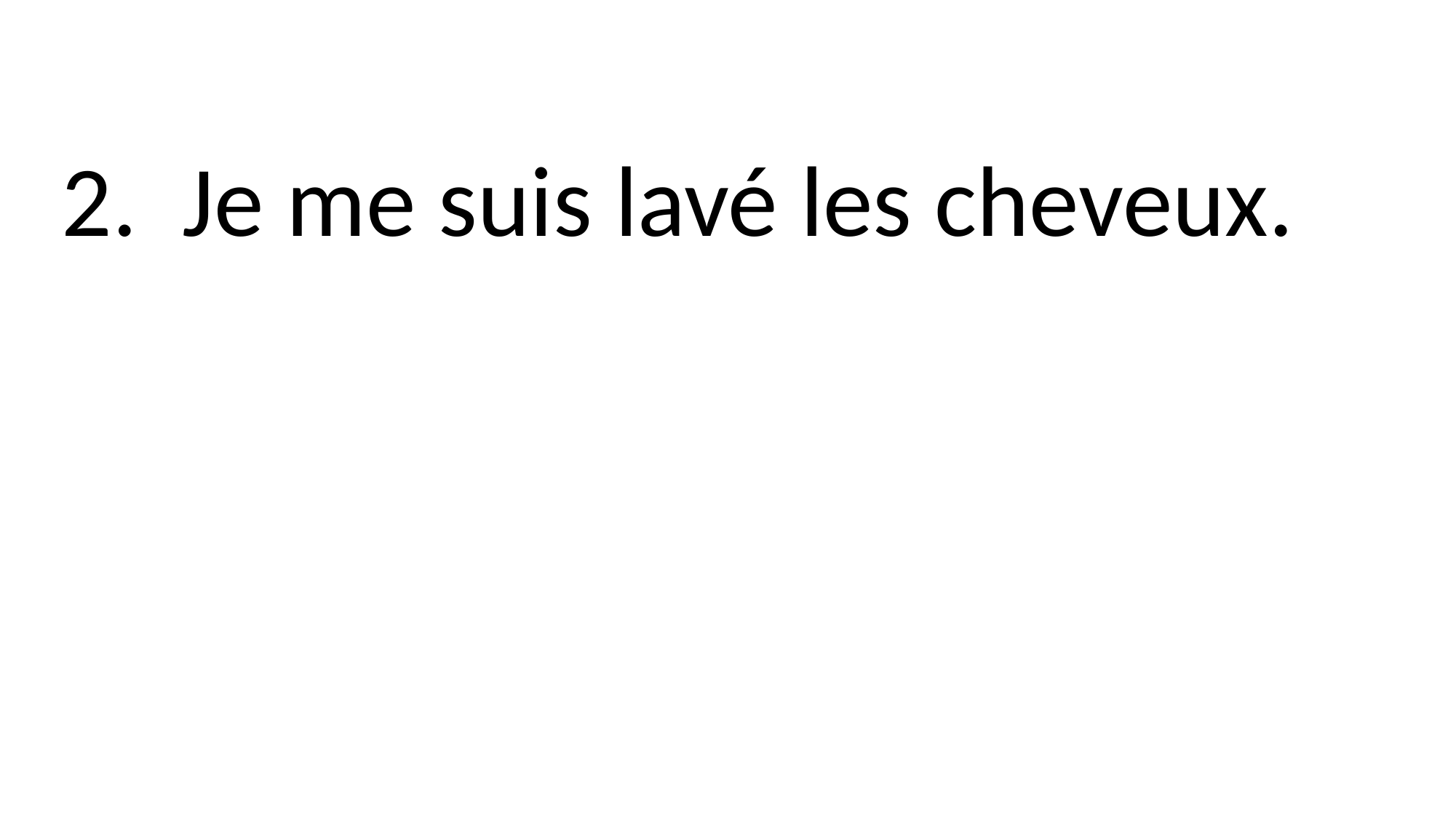

2.  Je me suis lavé les cheveux.